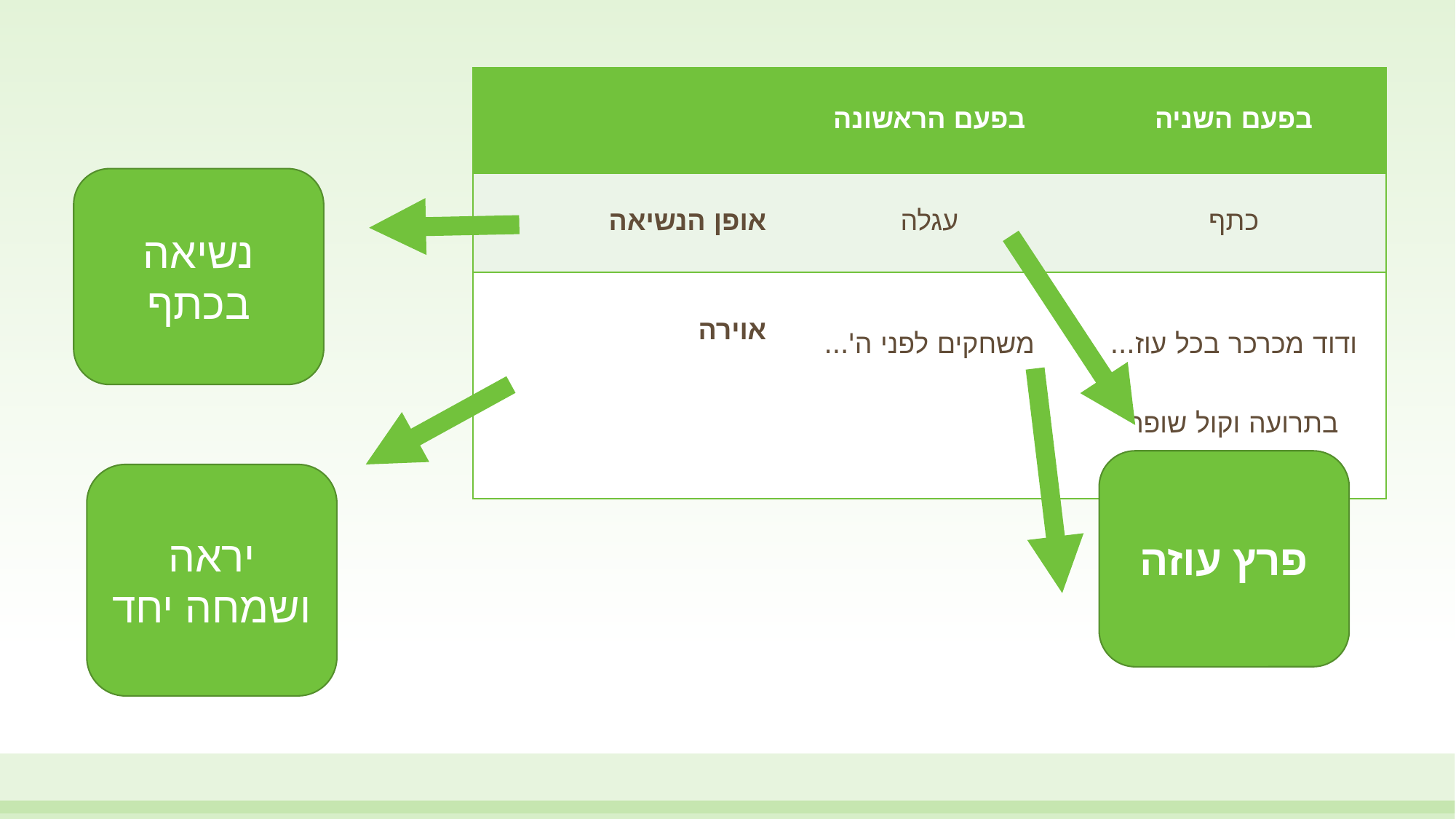

|  | בפעם הראשונה | בפעם השניה |
| --- | --- | --- |
| אופן הנשיאה | ‎עגלה | כתף |
| אוירה | משחקים לפני ה'... | ודוד ‎מכרכר בכל עוז... בתרועה וקול שופר |
נשיאה בכתף
פרץ עוזה
יראה ושמחה יחד